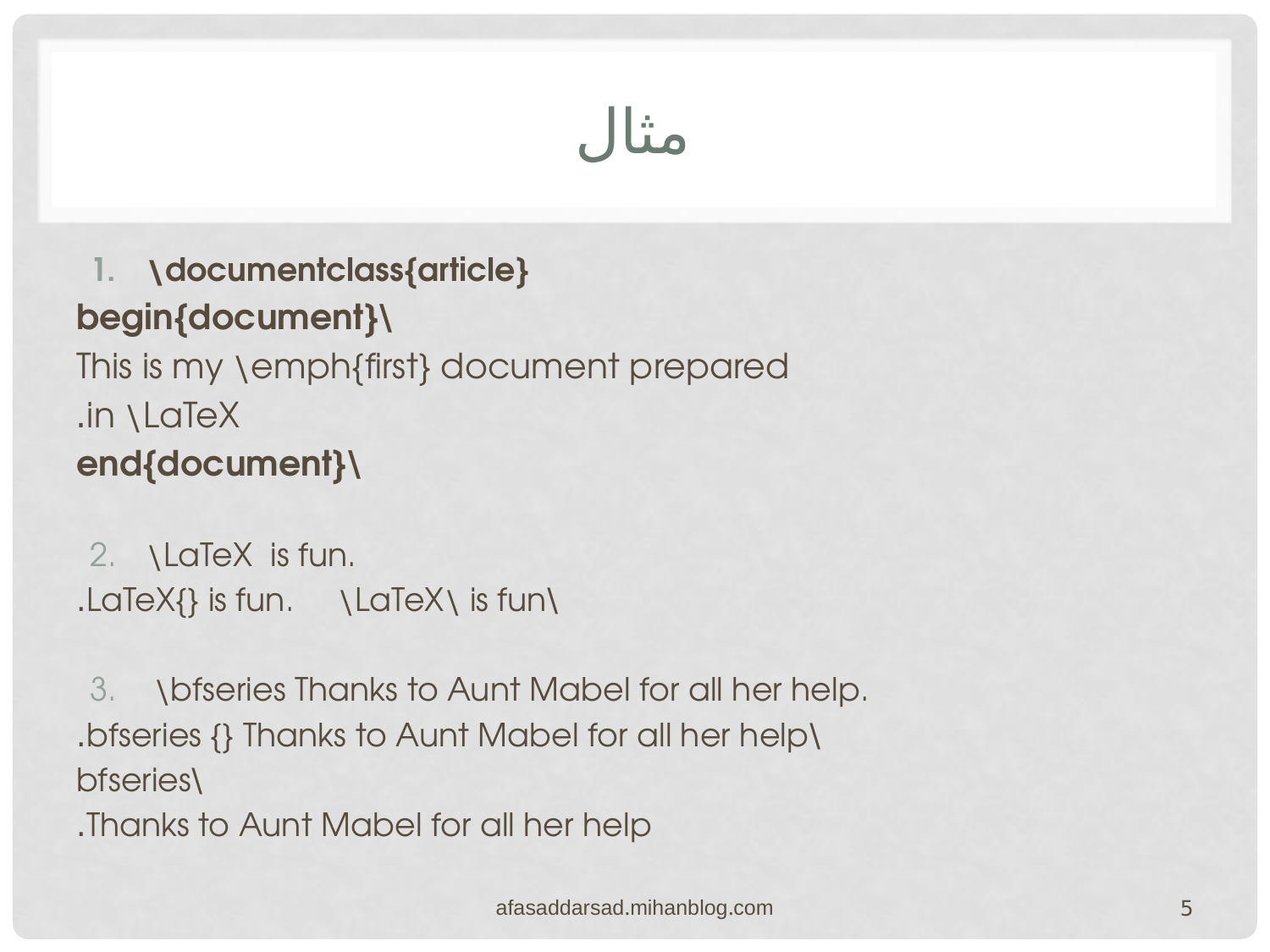

# مثال
\documentclass{article}
   \begin{document}
   This is my \emph{first} document prepared
   in \LaTeX.
  \end{document}

\LaTeX  is fun.
\LaTeX{} is fun.     \LaTeX\ is fun.

\bfseries Thanks to Aunt Mabel for all her help.
\bfseries {} Thanks to Aunt Mabel for all her help.
\bfseries
Thanks to Aunt Mabel for all her help.
afasaddarsad.mihanblog.com
5